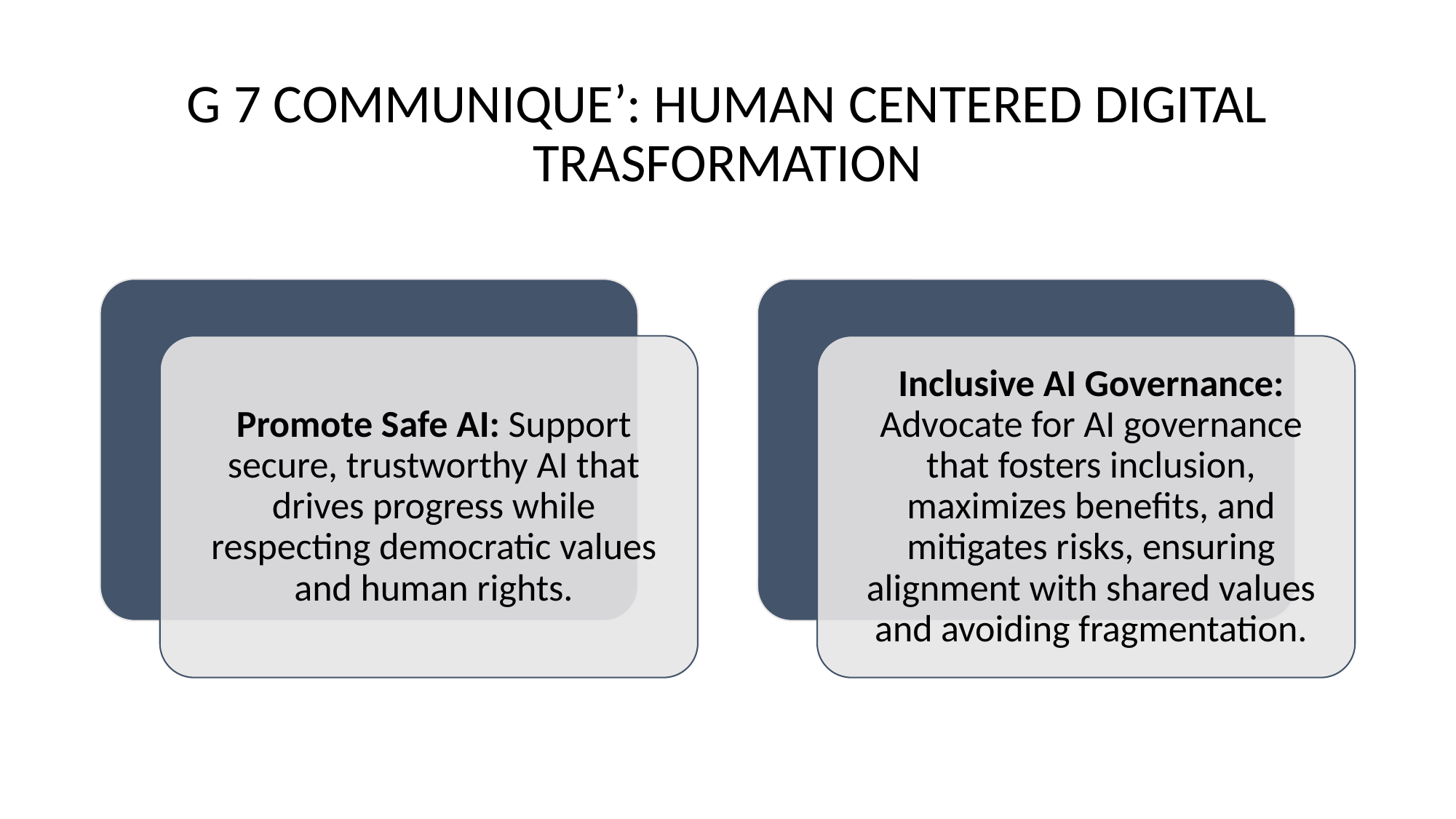

# G 7 COMMUNIQUE’: HUMAN CENTERED DIGITAL TRASFORMATION
Promote Safe AI: Support secure, trustworthy AI that drives progress while respecting democratic values and human rights.
Inclusive AI Governance: Advocate for AI governance that fosters inclusion, maximizes benefits, and mitigates risks, ensuring alignment with shared values and avoiding fragmentation.